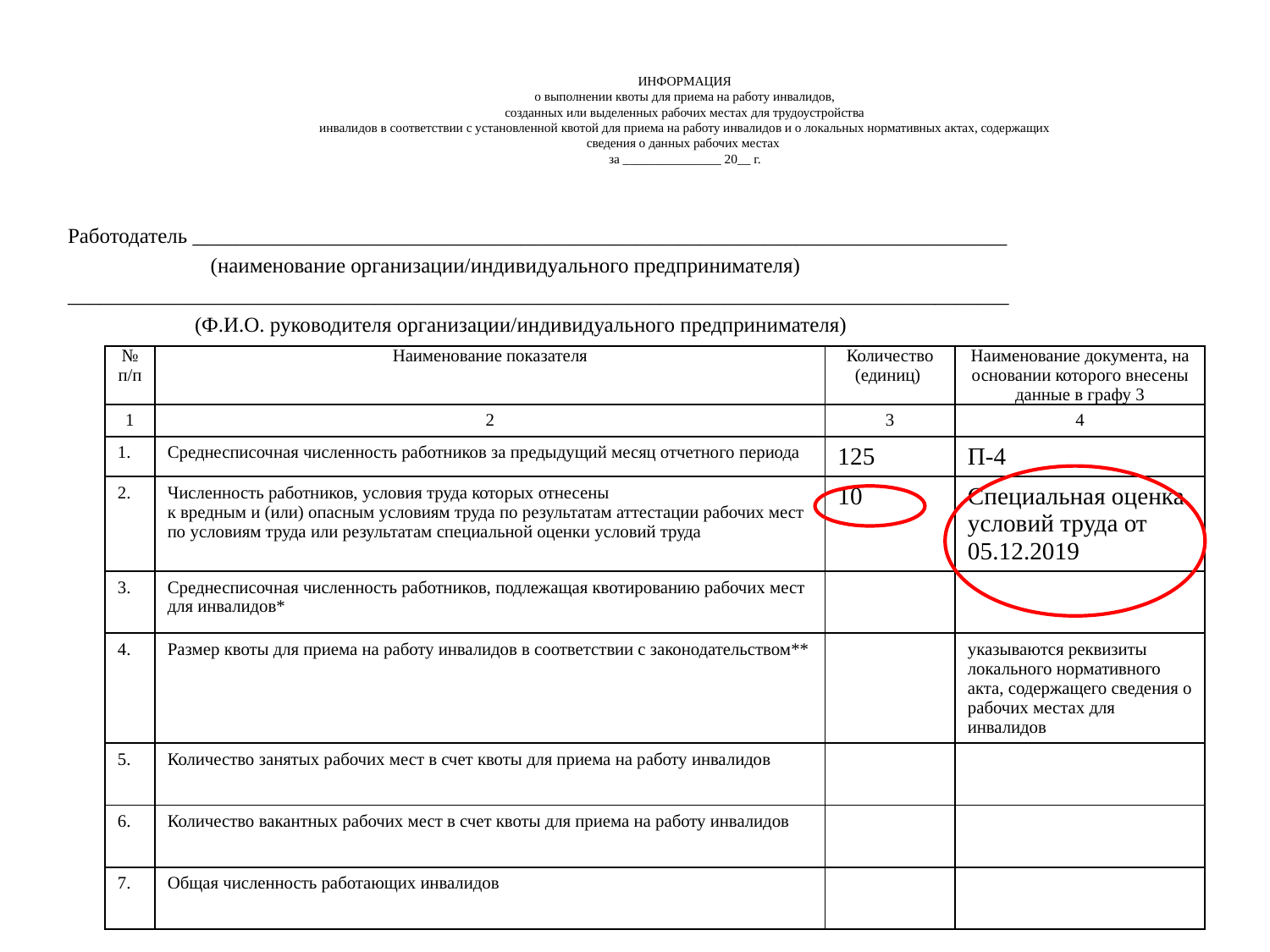

# ИНФОРМАЦИЯ о выполнении квоты для приема на работу инвалидов, созданных или выделенных рабочих местах для трудоустройства инвалидов в соответствии с установленной квотой для приема на работу инвалидов и о локальных нормативных актах, содержащих сведения о данных рабочих местах за _______________ 20__ г.
Работодатель _____________________________________________________________________________
                           (наименование организации/индивидуального предпринимателя)
_________________________________________________________________________________________
                        (Ф.И.О. руководителя организации/индивидуального предпринимателя)

| № п/п | Наименование показателя | Количество (единиц) | Наименование документа, на основании которого внесены данные в графу 3 |
| --- | --- | --- | --- |
| 1 | 2 | 3 | 4 |
| 1. | Среднесписочная численность работников за предыдущий месяц отчетного периода | 125 | П-4 |
| 2. | Численность работников, условия труда которых отнесены к вредным и (или) опасным условиям труда по результатам аттестации рабочих мест по условиям труда или результатам специальной оценки условий труда | 10 | Специальная оценка условий труда от 05.12.2019 |
| 3. | Среднесписочная численность работников, подлежащая квотированию рабочих мест для инвалидов\* |  |  |
| 4. | Размер квоты для приема на работу инвалидов в соответствии с законодательством\*\* |  | указываются реквизиты локального нормативного акта, содержащего сведения о рабочих местах для инвалидов |
| 5. | Количество занятых рабочих мест в счет квоты для приема на работу инвалидов |  |  |
| 6. | Количество вакантных рабочих мест в счет квоты для приема на работу инвалидов |  |  |
| 7. | Общая численность работающих инвалидов |  |  |